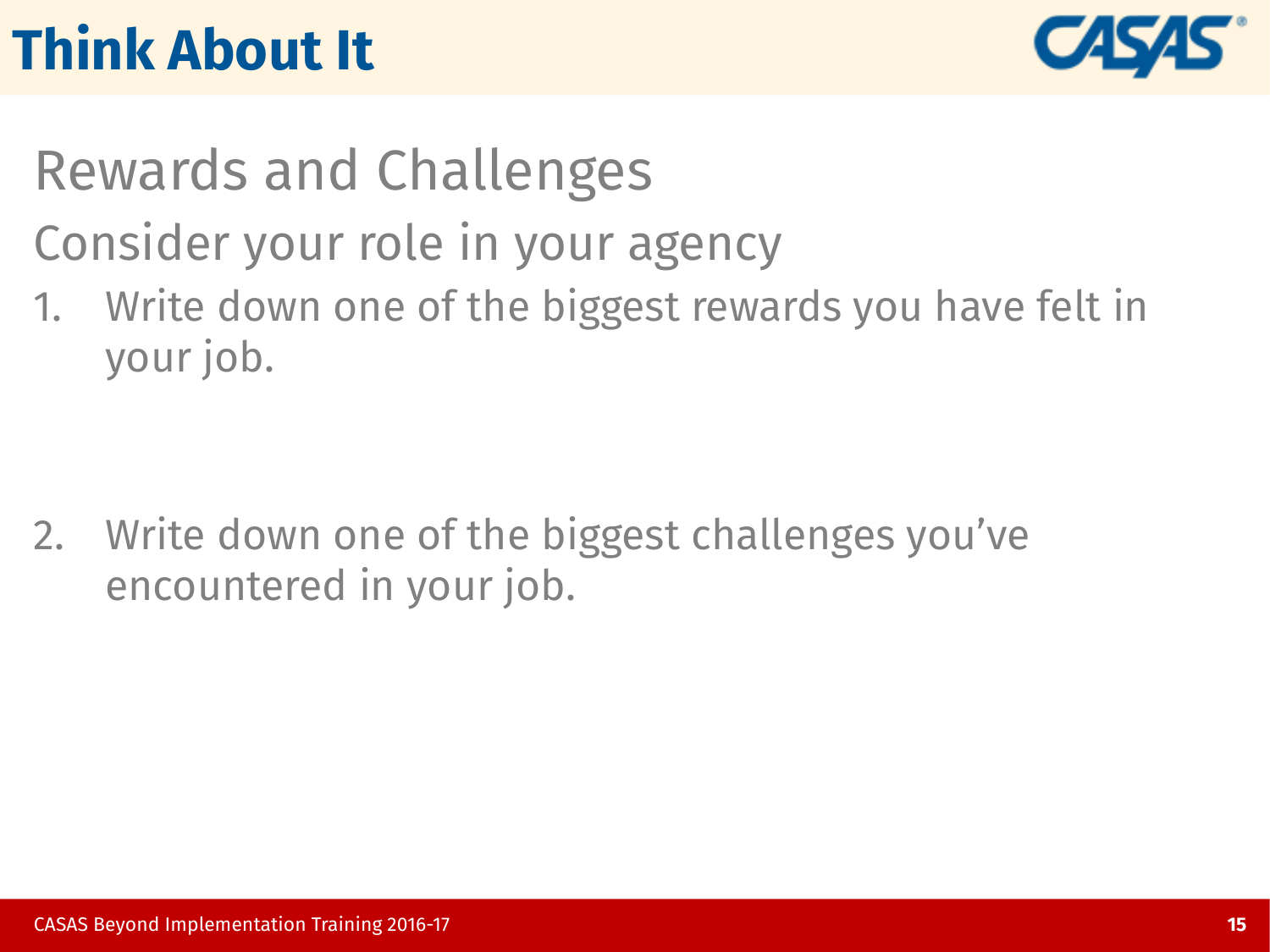

# Think About It
Rewards and Challenges
Consider your role in your agency
Write down one of the biggest rewards you have felt in your job.

Write down one of the biggest challenges you’ve encountered in your job.
CASAS Beyond Implementation Training 2016-17
15